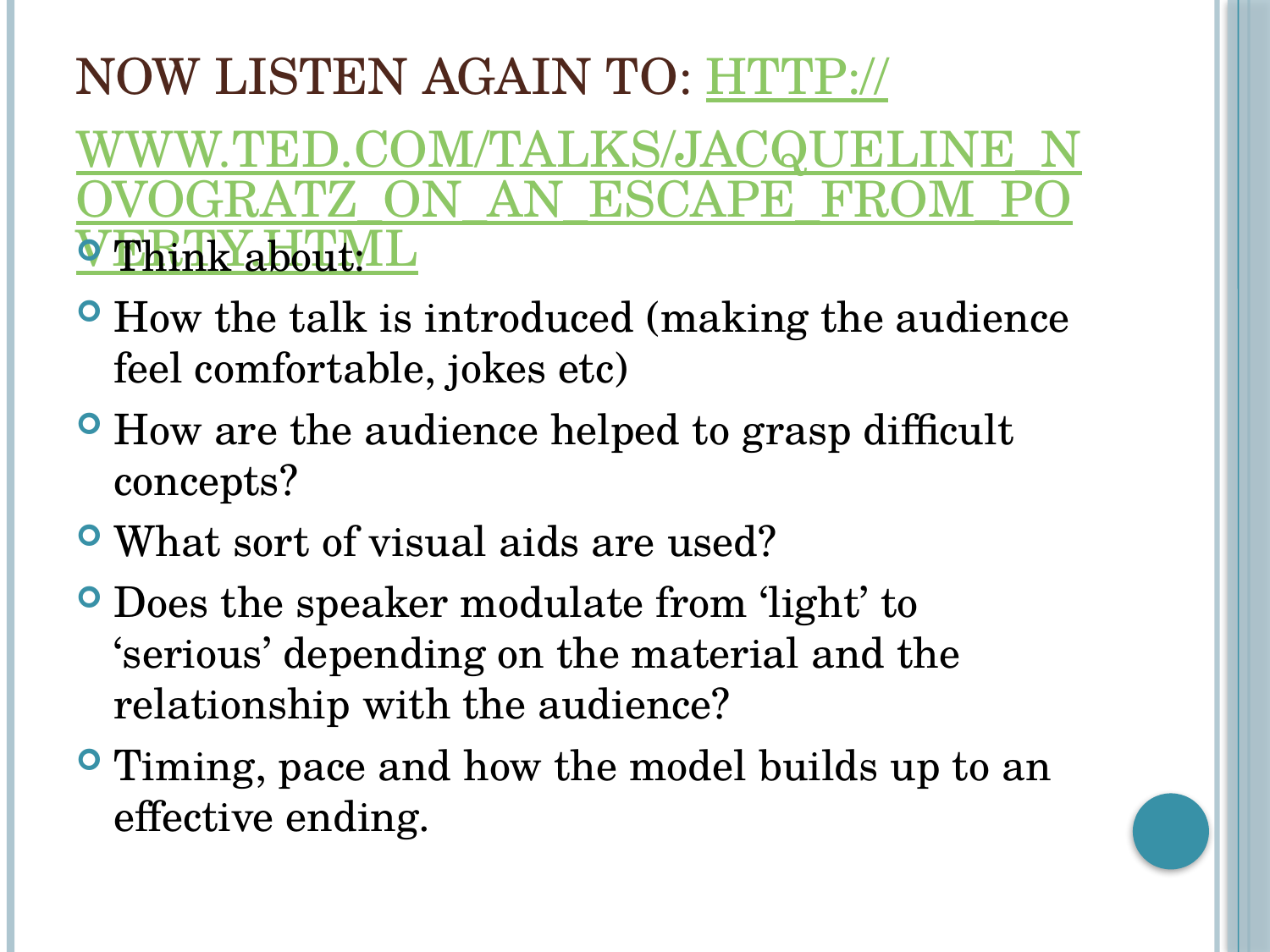

# Now listen again to: http://www.ted.com/talks/jacqueline_novogratz_on_an_escape_from_poverty.html
Think about:
How the talk is introduced (making the audience feel comfortable, jokes etc)
How are the audience helped to grasp difficult concepts?
What sort of visual aids are used?
Does the speaker modulate from ‘light’ to ‘serious’ depending on the material and the relationship with the audience?
Timing, pace and how the model builds up to an effective ending.